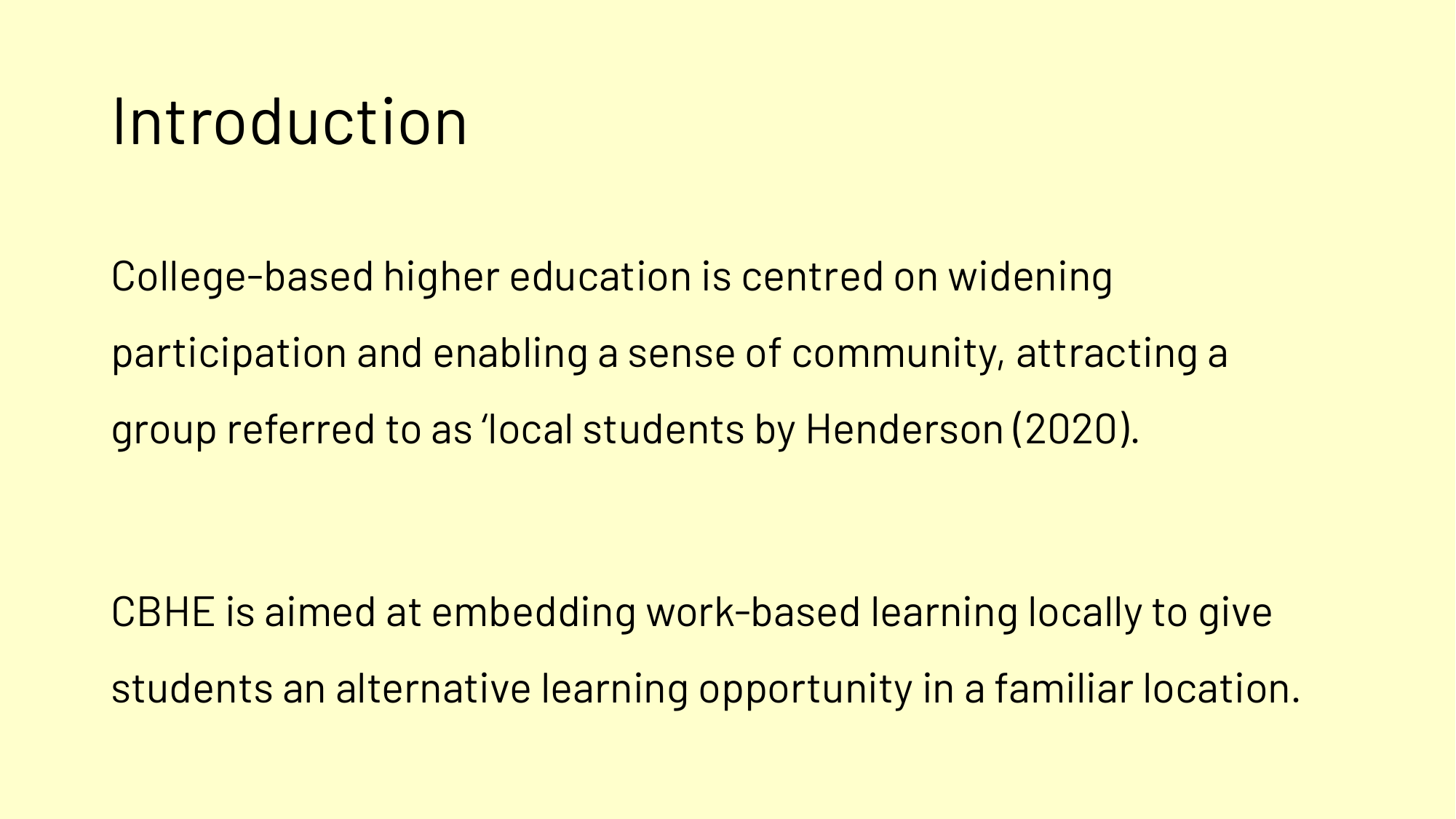

# Introduction
College-based higher education is centred on widening participation and enabling a sense of community, attracting a group referred to as ‘local students by Henderson (2020).

CBHE is aimed at embedding work-based learning locally to give students an alternative learning opportunity in a familiar location.